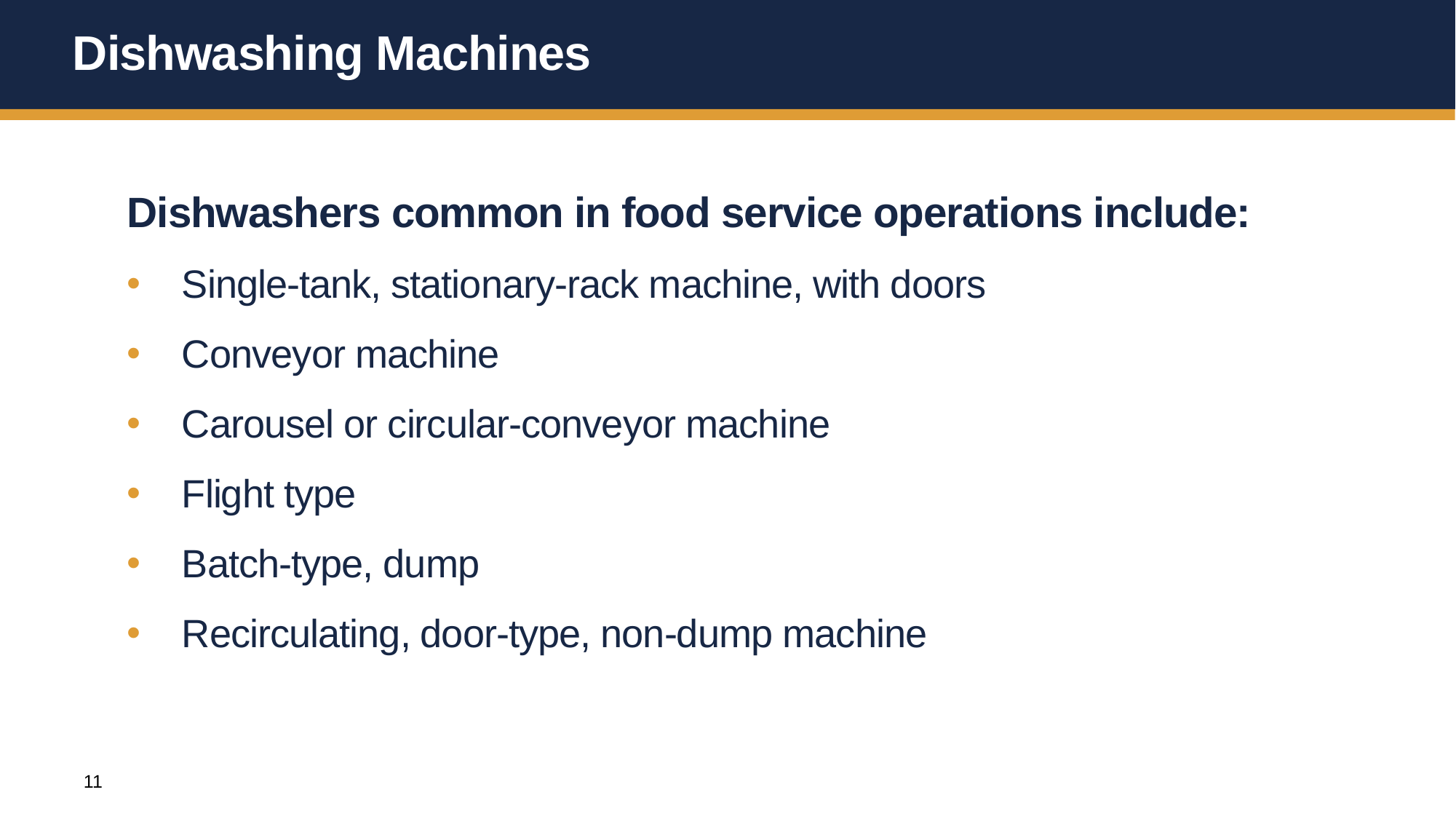

# Dishwashing Machines
Dishwashers common in food service operations include:
Single-tank, stationary-rack machine, with doors
Conveyor machine
Carousel or circular-conveyor machine
Flight type
Batch-type, dump
Recirculating, door-type, non-dump machine

11